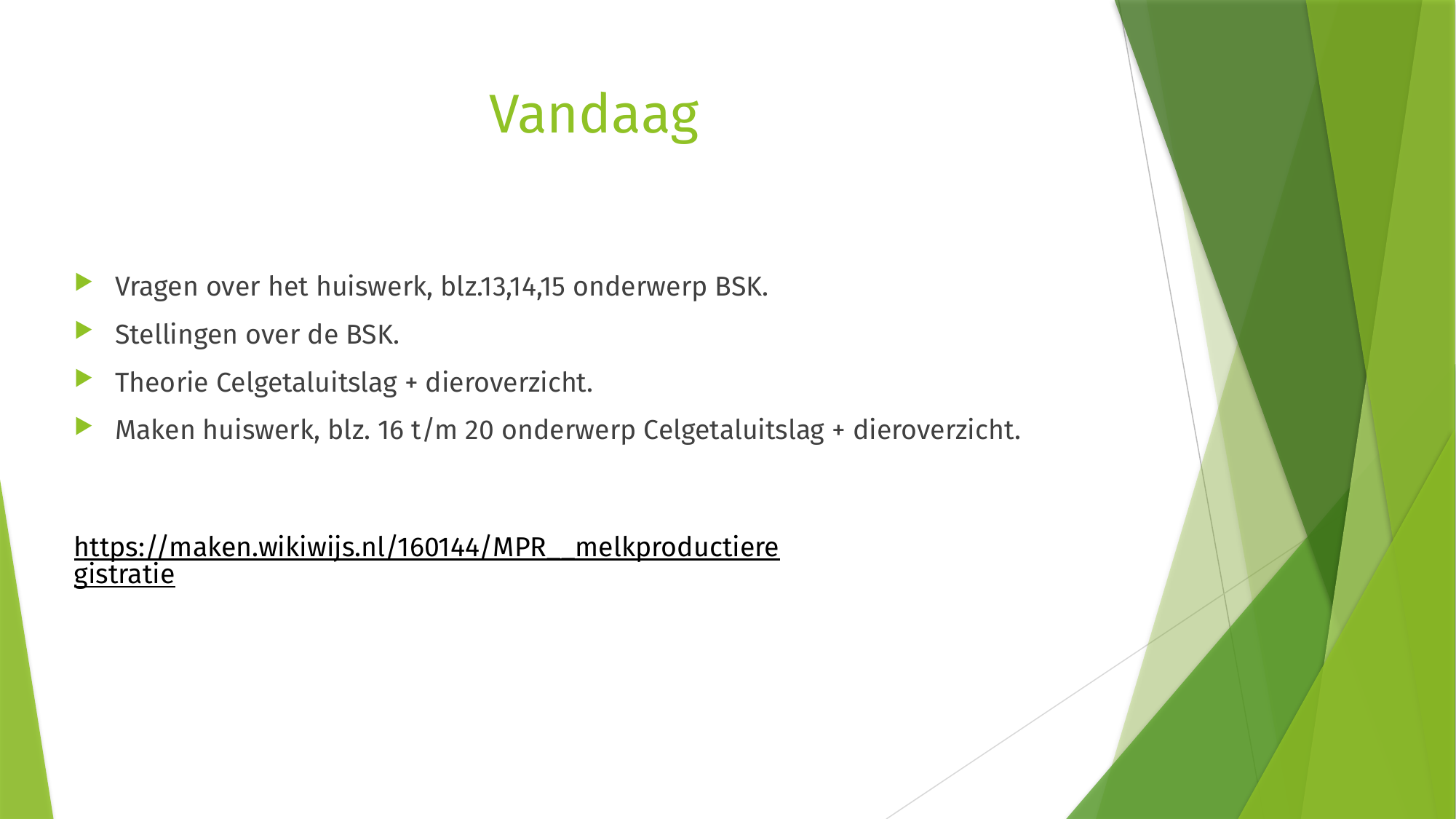

# Vandaag
Vragen over het huiswerk, blz.13,14,15 onderwerp BSK.
Stellingen over de BSK.
Theorie Celgetaluitslag + dieroverzicht.
Maken huiswerk, blz. 16 t/m 20 onderwerp Celgetaluitslag + dieroverzicht.
https://maken.wikiwijs.nl/160144/MPR__melkproductieregistratie